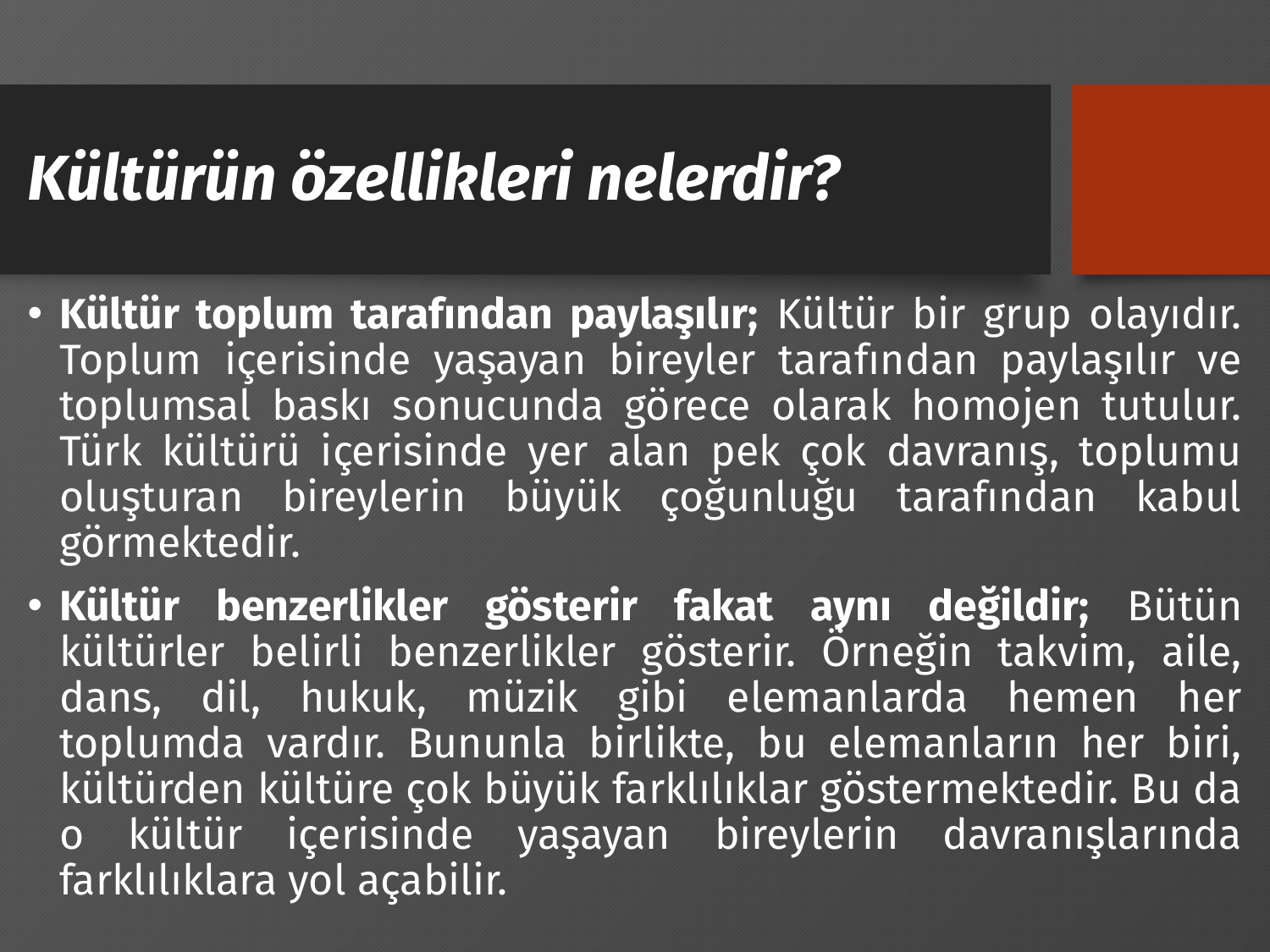

# Kültürün özellikleri nelerdir?
Kültür toplum tarafından paylaşılır; Kültür bir grup olayıdır. Toplum içerisinde yaşayan bireyler tarafından paylaşılır ve toplumsal baskı sonucunda görece olarak homojen tutulur. Türk kültürü içerisinde yer alan pek çok davranış, toplumu oluşturan bireylerin büyük çoğunluğu tarafından kabul görmektedir.
Kültür benzerlikler gösterir fakat aynı değildir; Bütün kültürler belirli benzerlikler gösterir. Örneğin takvim, aile, dans, dil, hukuk, müzik gibi elemanlarda hemen her toplumda vardır. Bununla birlikte, bu elemanların her biri, kültürden kültüre çok büyük farklılıklar göstermektedir. Bu da o kültür içerisinde yaşayan bireylerin davranışlarında farklılıklara yol açabilir.